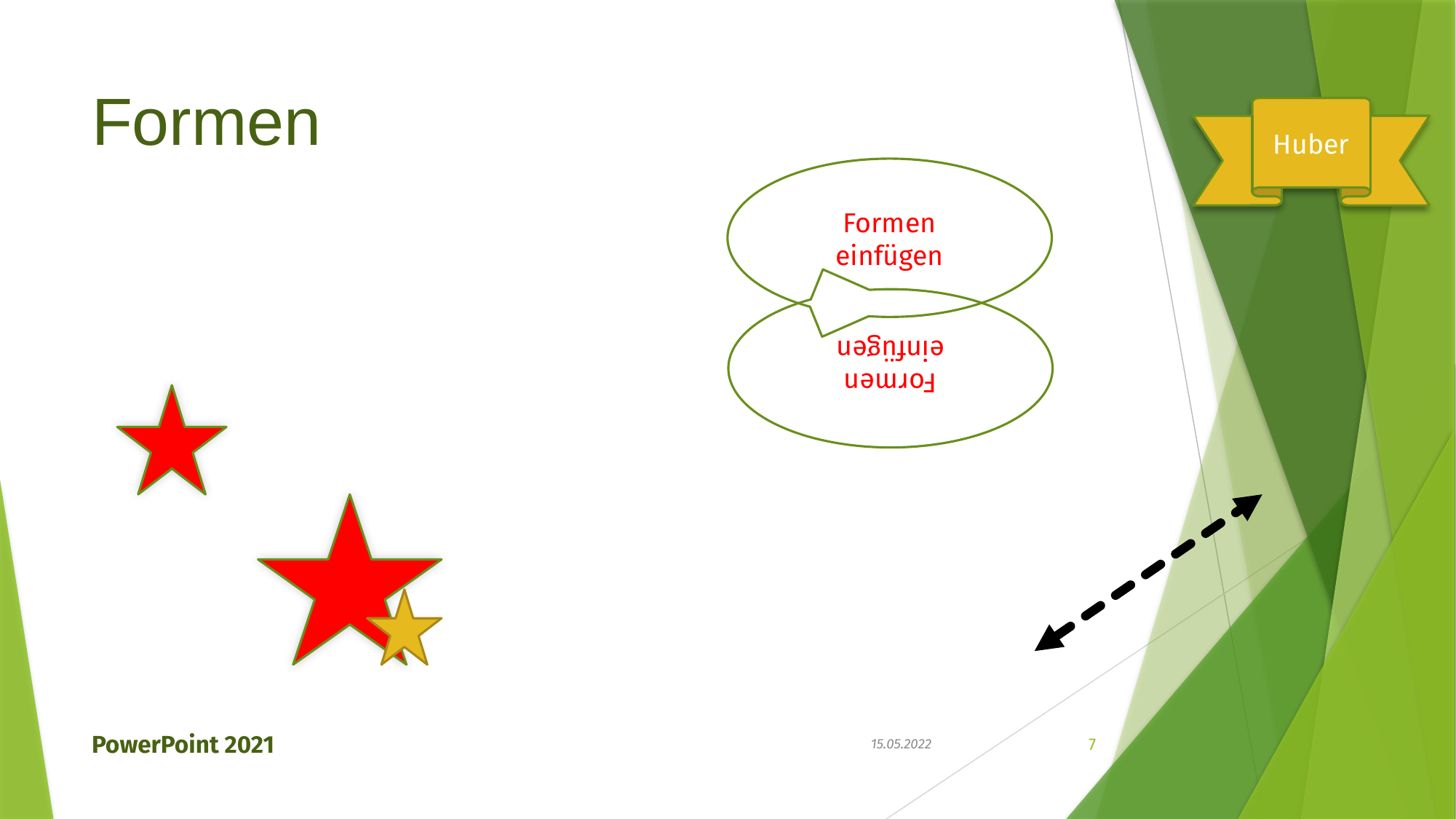

# Formen
Formen einfügen
Formen einfügen

PowerPoint 2021
15.05.2022
7